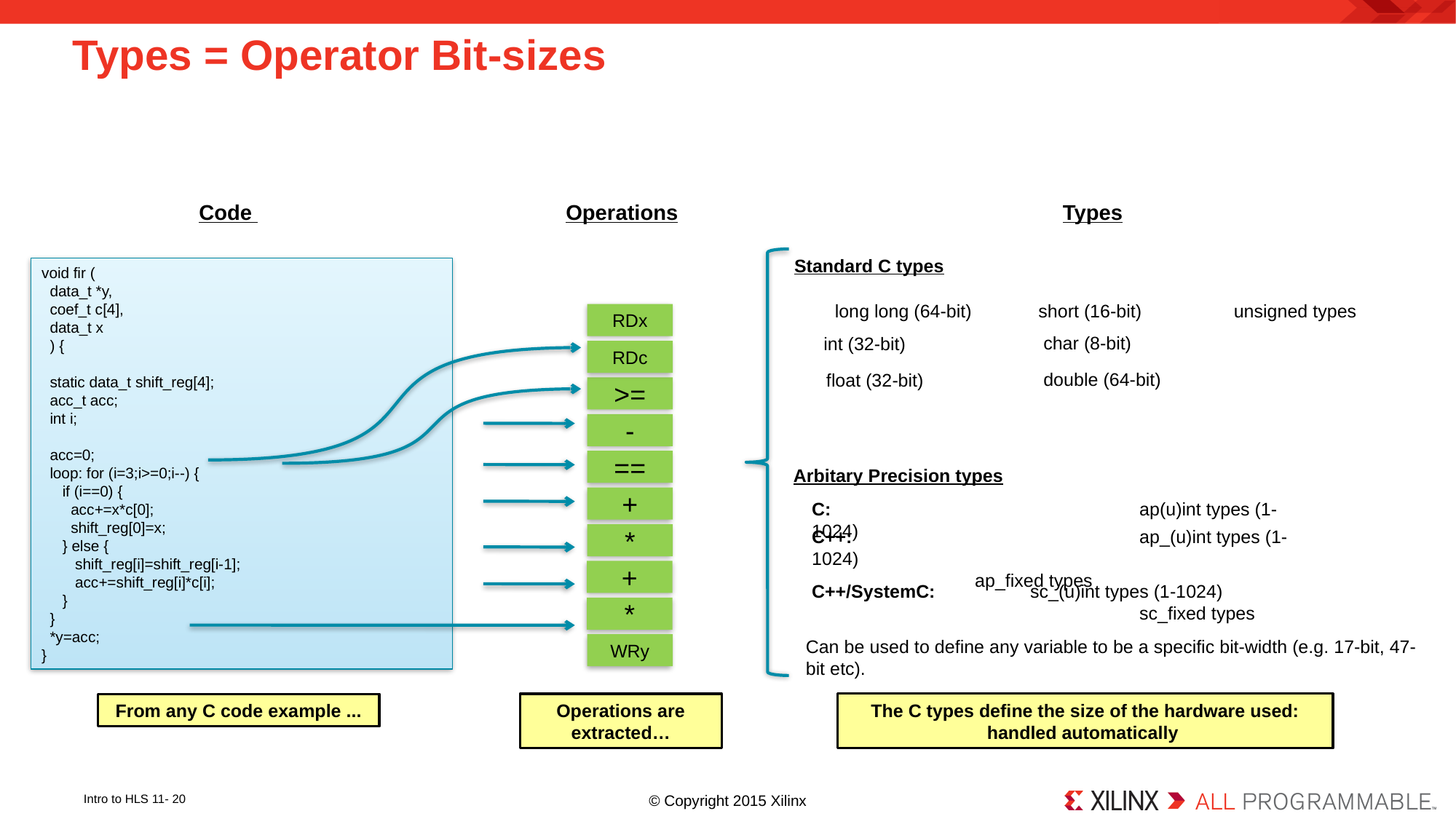

# Types = Operator Bit-sizes
Operations
RDx
RDc
>=
-
==
+
*
+
*
WRy
Operations are extracted…
Code
Types

Standard C types
long long (64-bit)
short (16-bit)
unsigned types
char (8-bit)
int (32-bit)
double (64-bit)
float (32-bit)
The C types define the size of the hardware used: handled automatically
void fir (
  data_t *y,
  coef_t c[4],
  data_t x
  ) {

  static data_t shift_reg[4];
  acc_t acc;
  int i;

  acc=0;
  loop: for (i=3;i>=0;i--) {
     if (i==0) {
       acc+=x*c[0];
       shift_reg[0]=x;
     } else {
        shift_reg[i]=shift_reg[i-1];
        acc+=shift_reg[i]*c[i];
     }
  }
  *y=acc;
}
Arbitary Precision types
C: 			ap(u)int types (1-1024)
C++: 			ap_(u)int types (1-1024)
                                ap_fixed types
C++/SystemC: 	sc_(u)int types (1-1024)
			sc_fixed types
Can be used to define any variable to be a specific bit-width (e.g. 17-bit, 47-bit etc).
From any C code example ...
Intro to HLS 11- 20
© Copyright 2015 Xilinx